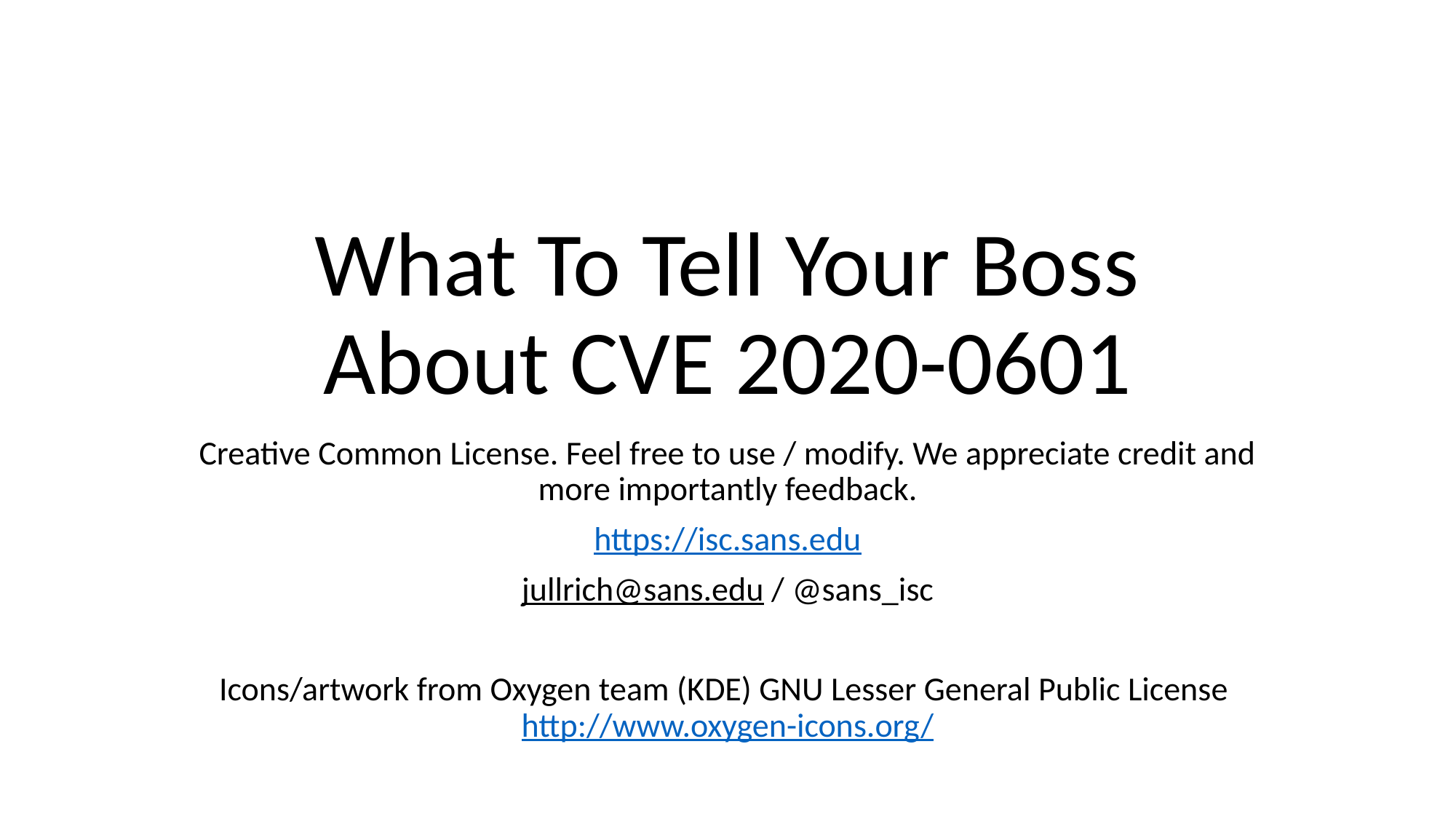

# What To Tell Your Boss About CVE 2020-0601
Creative Common License. Feel free to use / modify. We appreciate credit and more importantly feedback.
https://isc.sans.edu
jullrich@sans.edu / @sans_isc

Icons/artwork from Oxygen team (KDE) GNU Lesser General Public License http://www.oxygen-icons.org/